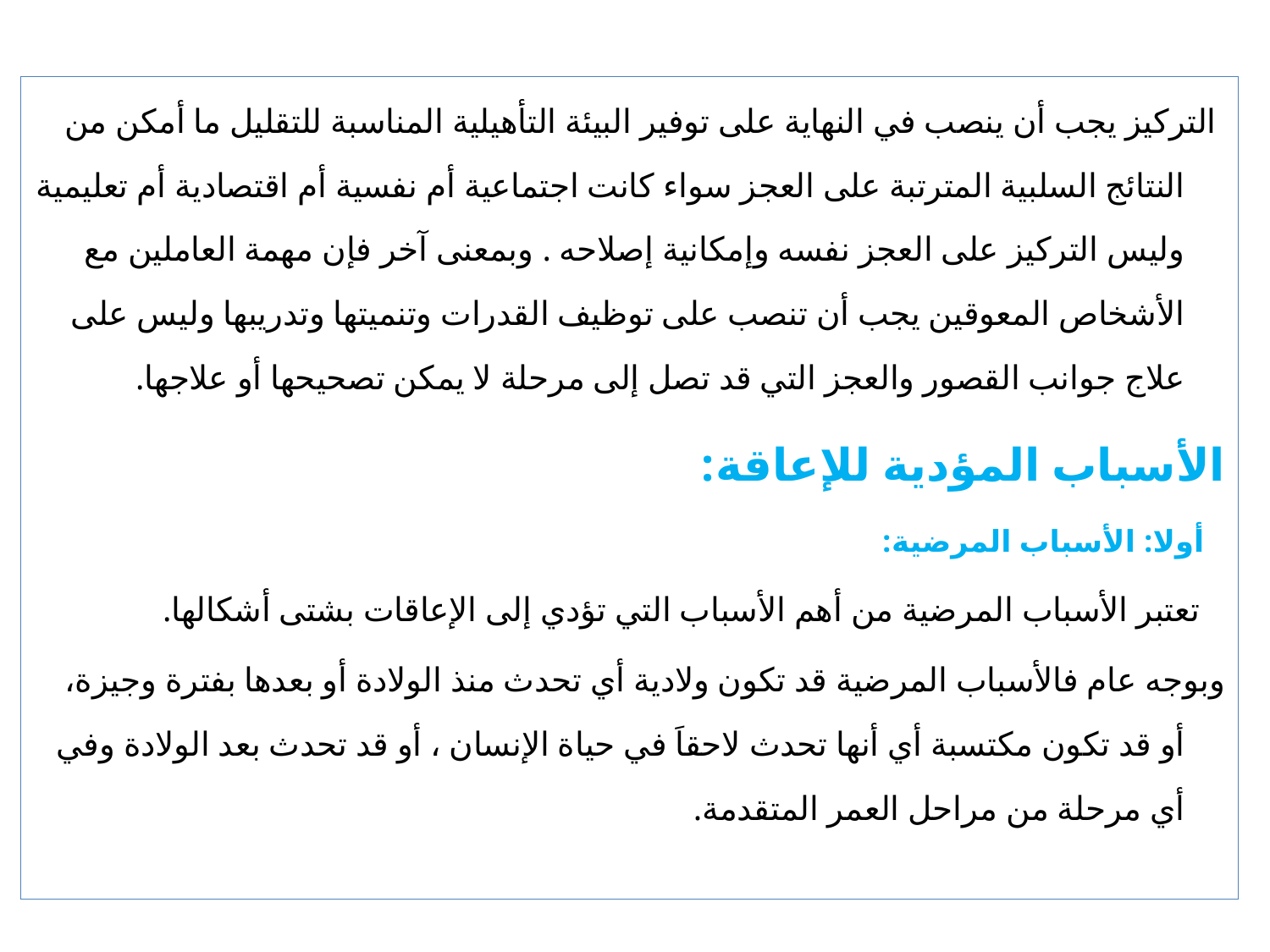

التركيز يجب أن ينصب في النهاية على توفير البيئة التأهيلية المناسبة للتقليل ما أمكن من النتائج السلبية المترتبة على العجز سواء كانت اجتماعية أم نفسية أم اقتصادية أم تعليمية وليس التركيز على العجز نفسه وإمكانية إصلاحه . وبمعنى آخر فإن مهمة العاملين مع الأشخاص المعوقين يجب أن تنصب على توظيف القدرات وتنميتها وتدريبها وليس على علاج جوانب القصور والعجز التي قد تصل إلى مرحلة لا يمكن تصحيحها أو علاجها.
الأسباب المؤدية للإعاقة:
   أولا: الأسباب المرضية:
   تعتبر الأسباب المرضية من أهم الأسباب التي تؤدي إلى الإعاقات بشتى أشكالها.
وبوجه عام فالأسباب المرضية قد تكون ولادية أي تحدث منذ الولادة أو بعدها بفترة وجيزة، أو قد تكون مكتسبة أي أنها تحدث لاحقاَ في حياة الإنسان ، أو قد تحدث بعد الولادة وفي أي مرحلة من مراحل العمر المتقدمة.